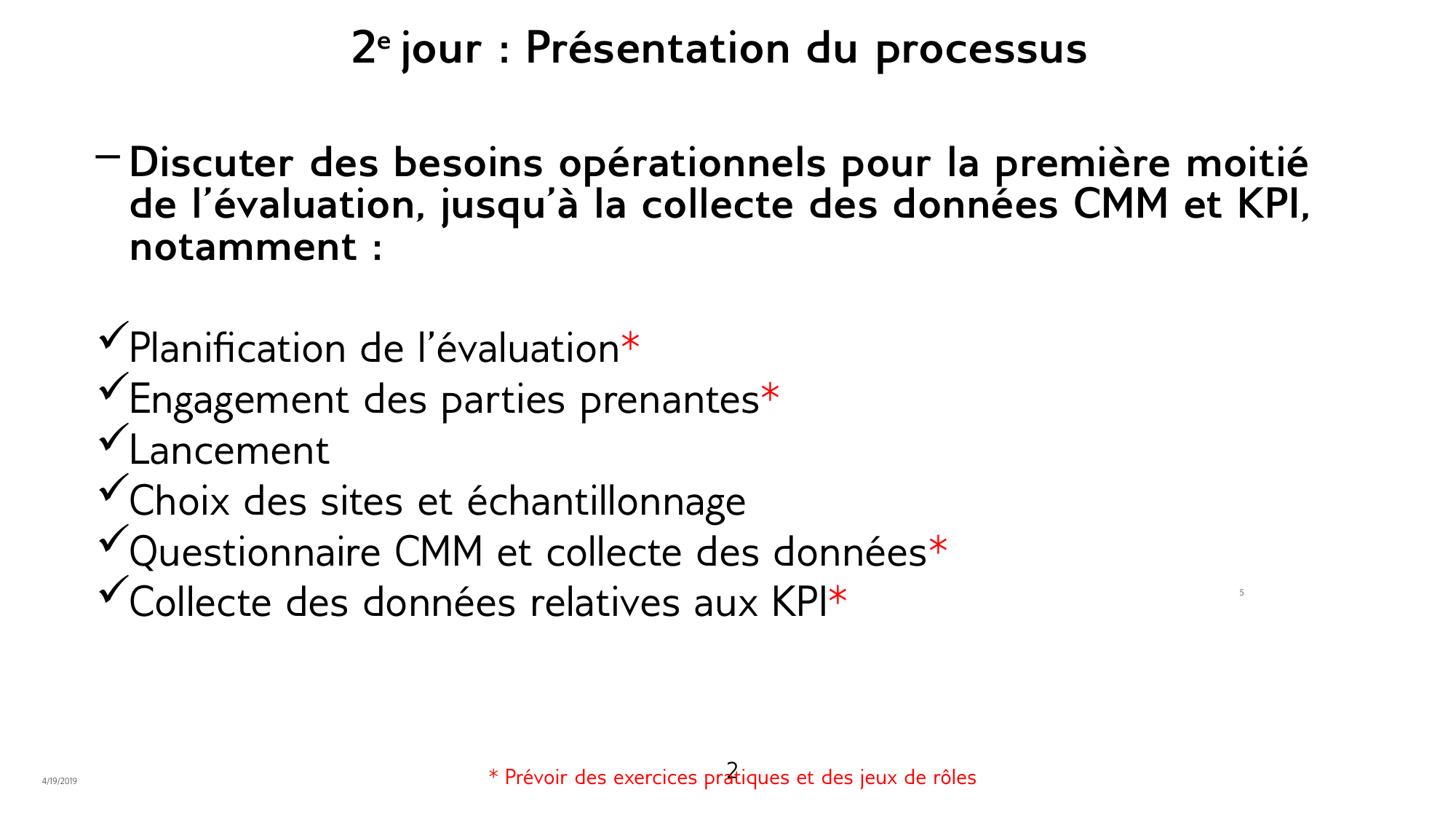

# 2e jour : Présentation du processus
Discuter des besoins opérationnels pour la première moitié de l’évaluation, jusqu’à la collecte des données CMM et KPI, notamment :

Planification de l’évaluation*
Engagement des parties prenantes*
Lancement
Choix des sites et échantillonnage
Questionnaire CMM et collecte des données*
Collecte des données relatives aux KPI*

2

5
* Prévoir des exercices pratiques et des jeux de rôles

4/19/2019